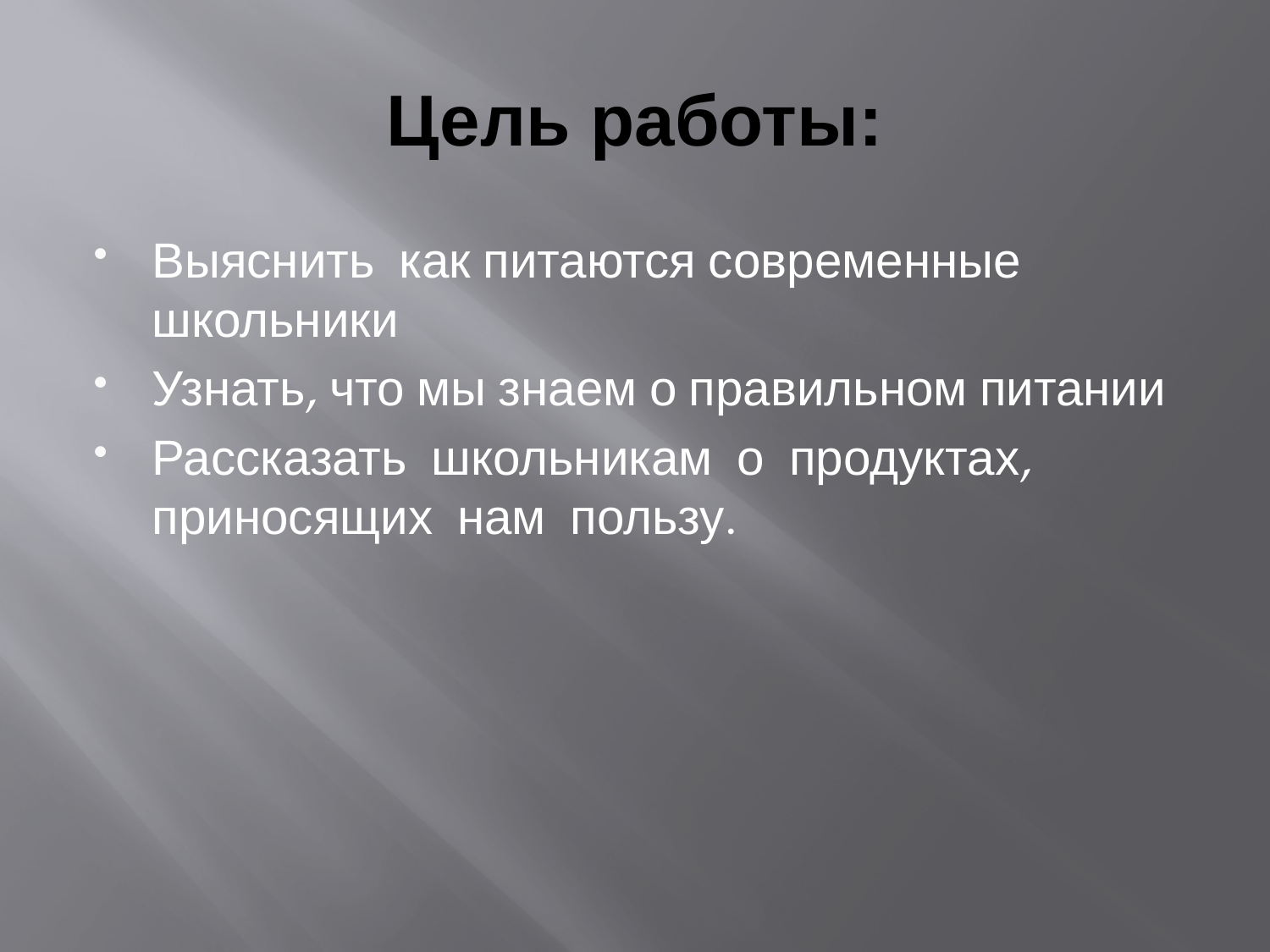

# Цель работы:
Выяснить  как питаются современные  школьники
Узнать, что мы знаем о правильном питании
Рассказать  школьникам  о  продуктах, приносящих  нам  пользу.